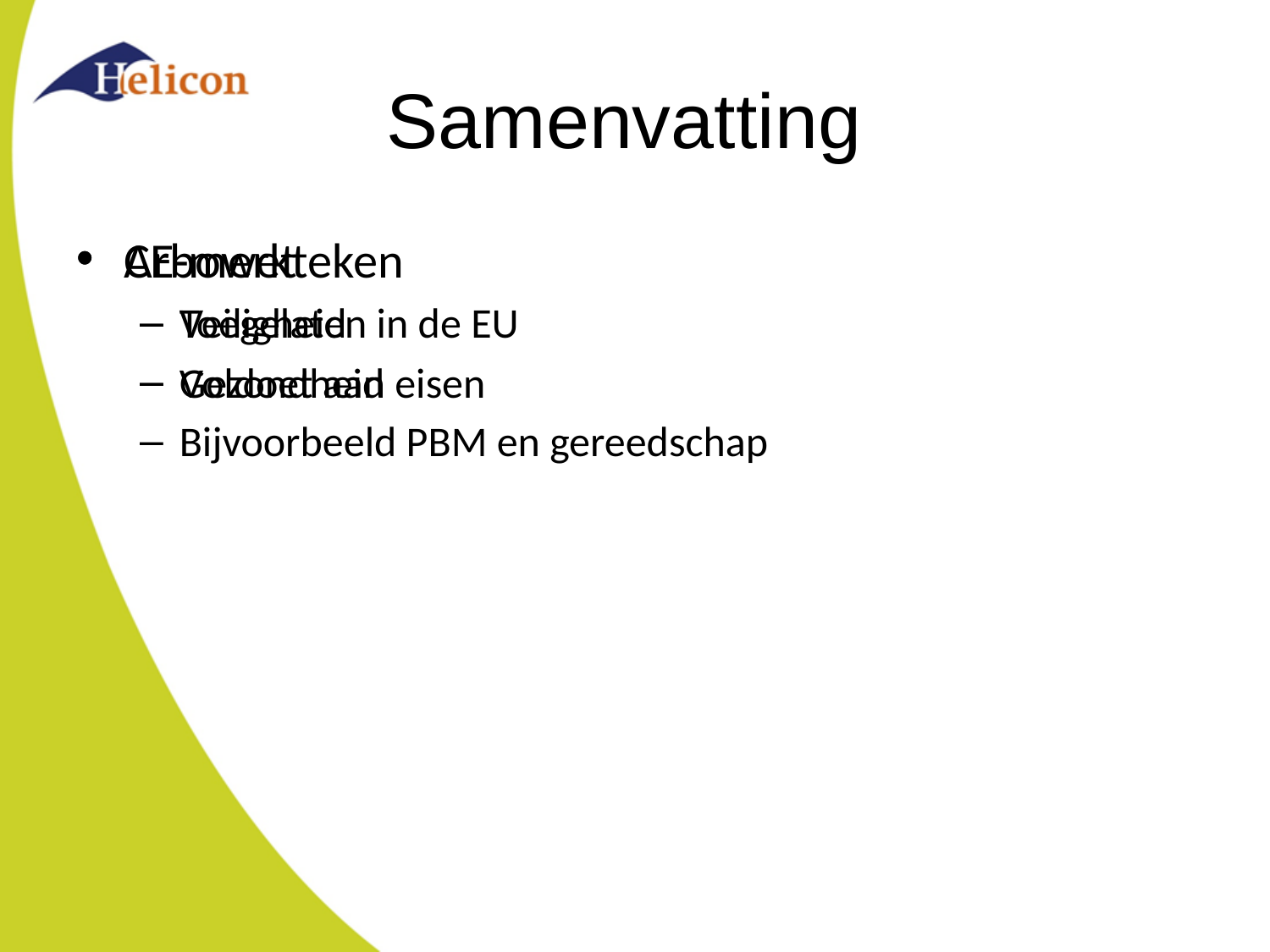

# Samenvatting
Arbowet
Veiligheid
Gezondheid
CE-merkteken
Toegelaten in de EU
Voldoet aan eisen
Bijvoorbeeld PBM en gereedschap